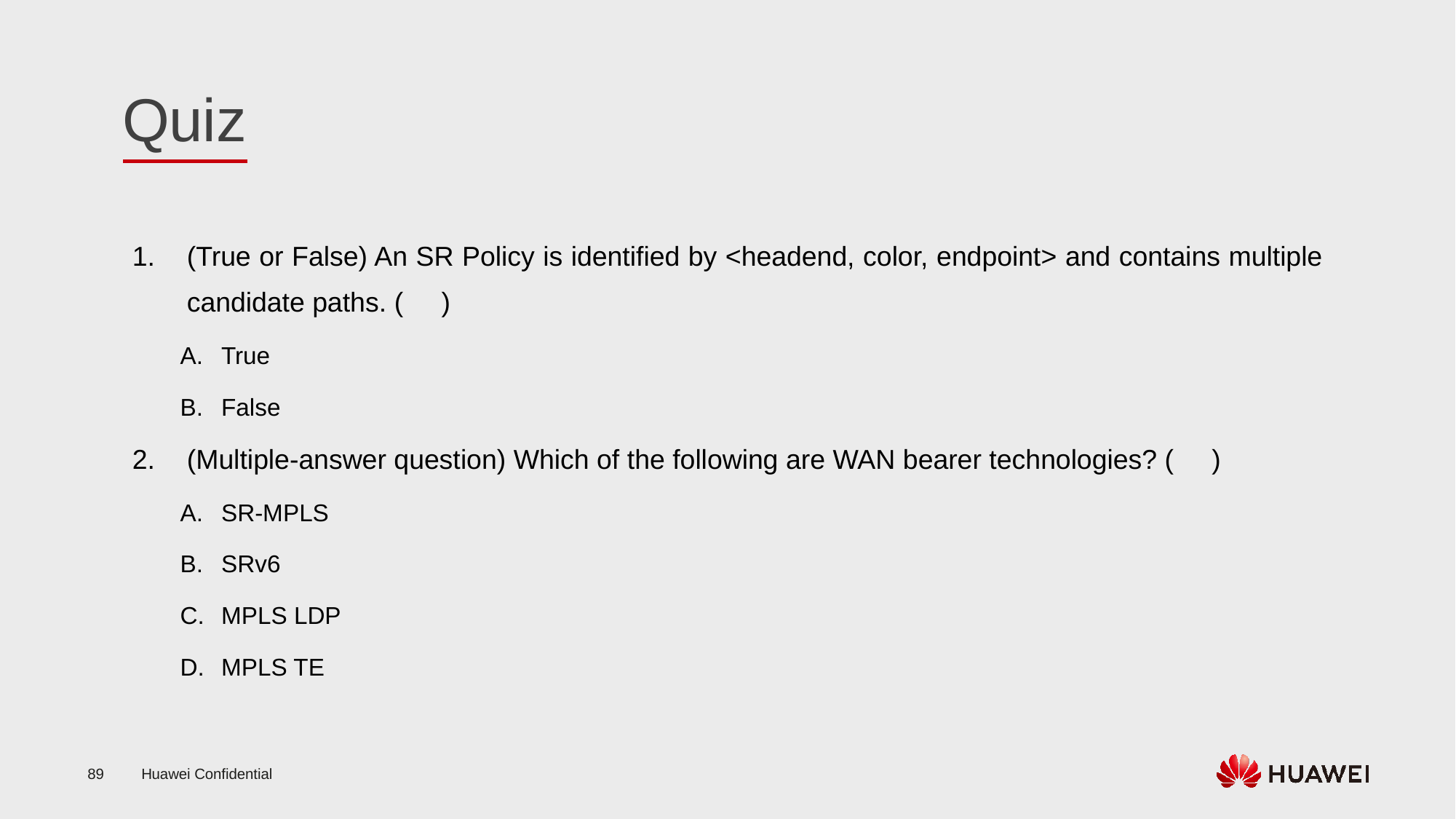

(True or False) An SR Policy is identified by <headend, color, endpoint> and contains multiple candidate paths. (     )
True
False
(Multiple-answer question) Which of the following are WAN bearer technologies? (     )
SR-MPLS
SRv6
MPLS LDP
MPLS TE